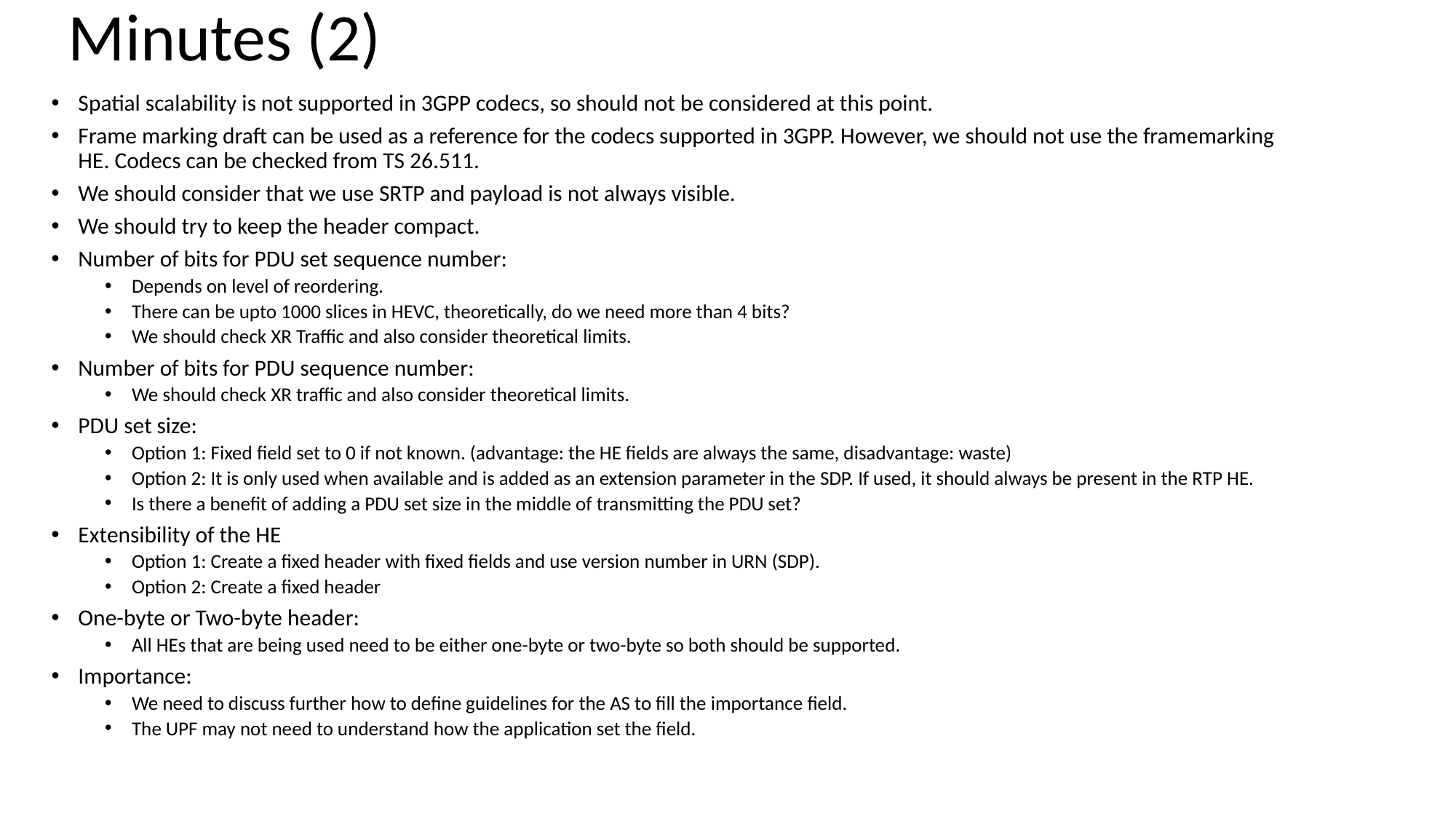

# Minutes (2)
Spatial scalability is not supported in 3GPP codecs, so should not be considered at this point.
Frame marking draft can be used as a reference for the codecs supported in 3GPP. However, we should not use the framemarking HE. Codecs can be checked from TS 26.511.
We should consider that we use SRTP and payload is not always visible.
We should try to keep the header compact.
Number of bits for PDU set sequence number:
Depends on level of reordering.
There can be upto 1000 slices in HEVC, theoretically, do we need more than 4 bits?
We should check XR Traffic and also consider theoretical limits.
Number of bits for PDU sequence number:
We should check XR traffic and also consider theoretical limits.
PDU set size:
Option 1: Fixed field set to 0 if not known. (advantage: the HE fields are always the same, disadvantage: waste)
Option 2: It is only used when available and is added as an extension parameter in the SDP. If used, it should always be present in the RTP HE.
Is there a benefit of adding a PDU set size in the middle of transmitting the PDU set?
Extensibility of the HE
Option 1: Create a fixed header with fixed fields and use version number in URN (SDP).
Option 2: Create a fixed header
One-byte or Two-byte header:
All HEs that are being used need to be either one-byte or two-byte so both should be supported.
Importance:
We need to discuss further how to define guidelines for the AS to fill the importance field.
The UPF may not need to understand how the application set the field.